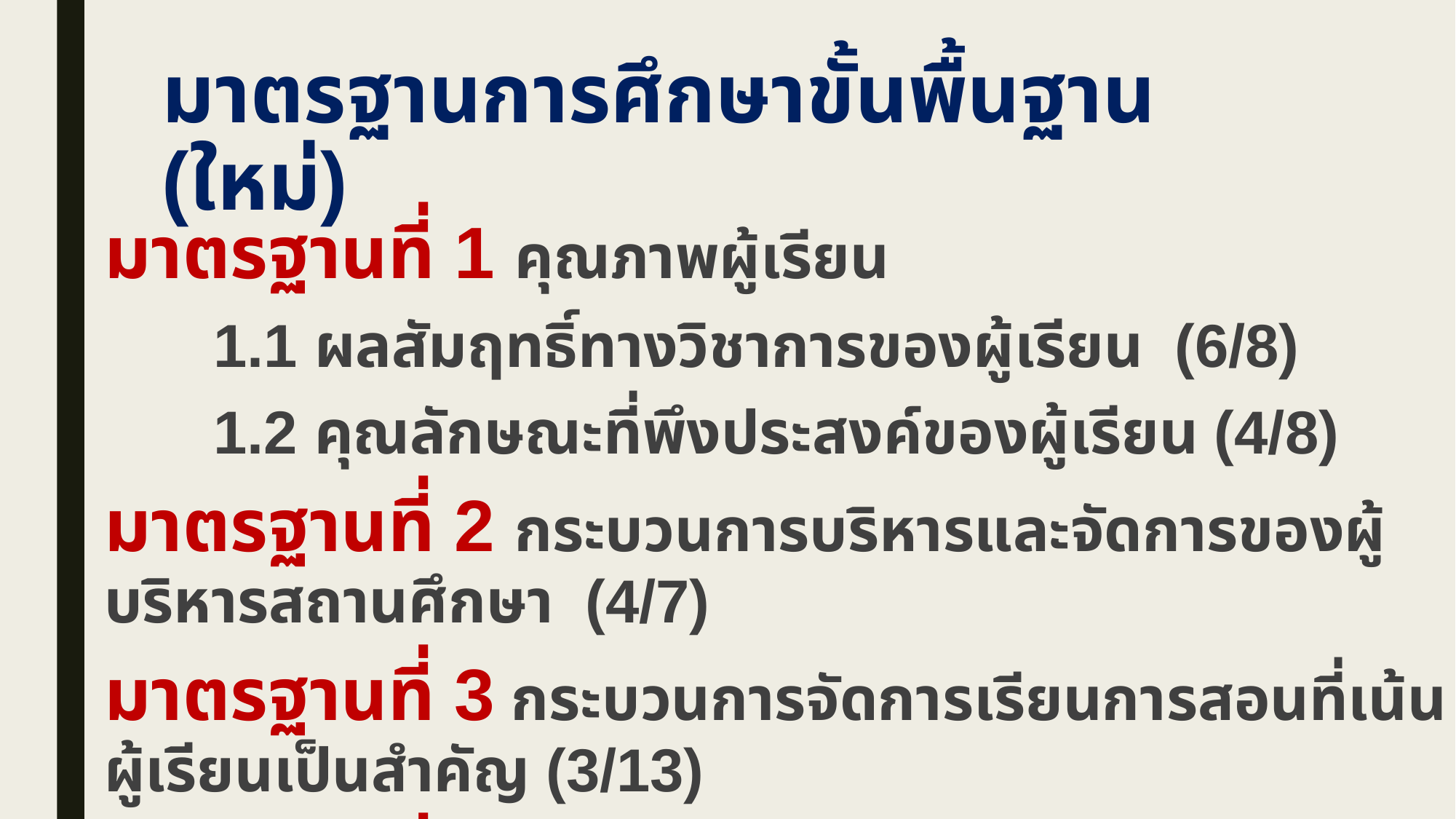

# มาตรฐานการศึกษาขั้นพื้นฐาน (ใหม่)
มาตรฐานที่ 1 คุณภาพผู้เรียน
	1.1 ผลสัมฤทธิ์ทางวิชาการของผู้เรียน  (6/8)
	1.2 คุณลักษณะที่พึงประสงค์ของผู้เรียน (4/8)
มาตรฐานที่ 2 กระบวนการบริหารและจัดการของผู้บริหารสถานศึกษา  (4/7)
มาตรฐานที่ 3 กระบวนการจัดการเรียนการสอนที่เน้นผู้เรียนเป็นสำคัญ (3/13)
มาตรฐานที่ 4 ระบบการประกันคุณภาพภายในที่มีประสิทธิผล (1/3)